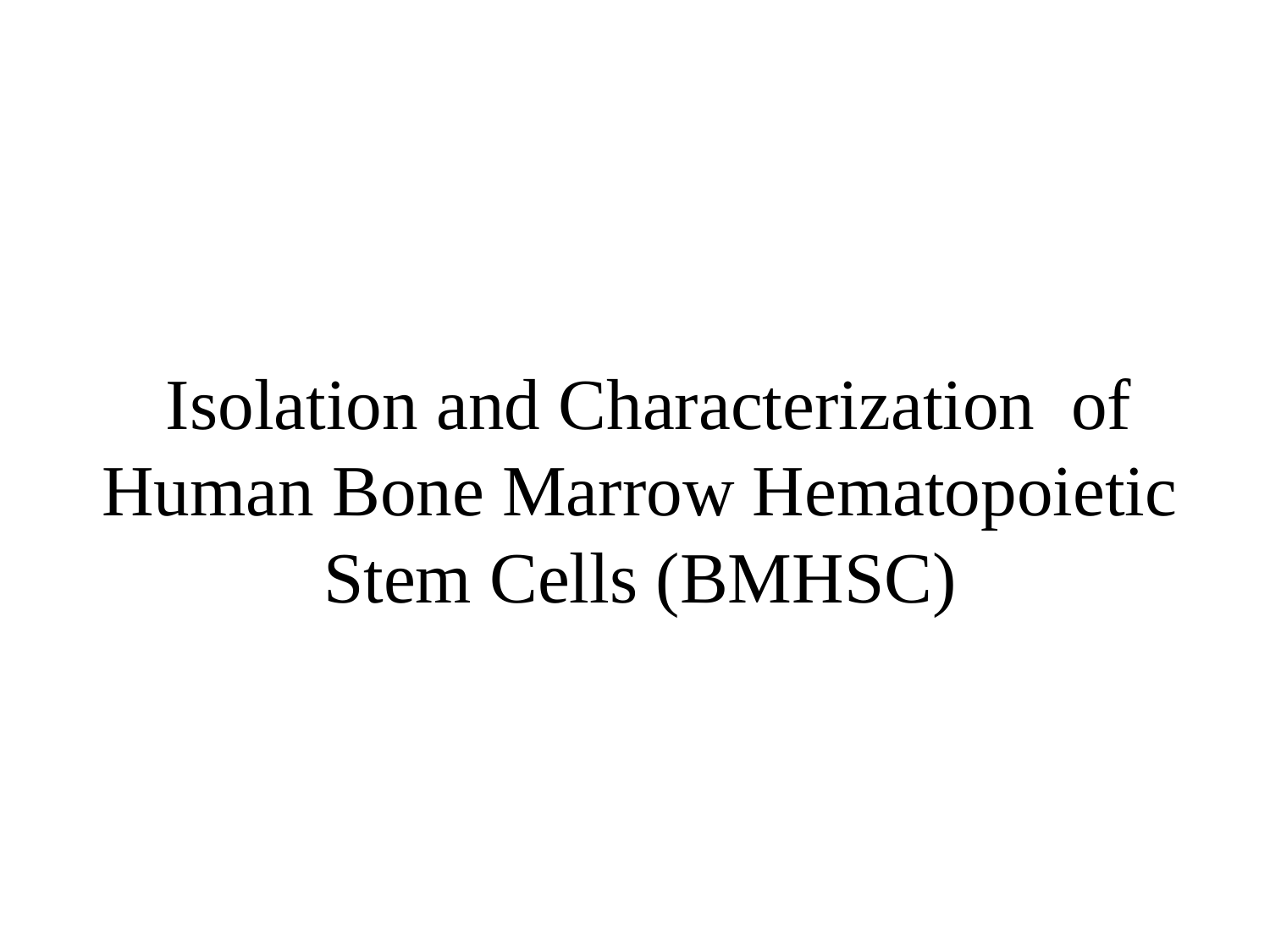

# Isolation and Characterization  of Human Bone Marrow Hematopoietic Stem Cells (BMHSC)